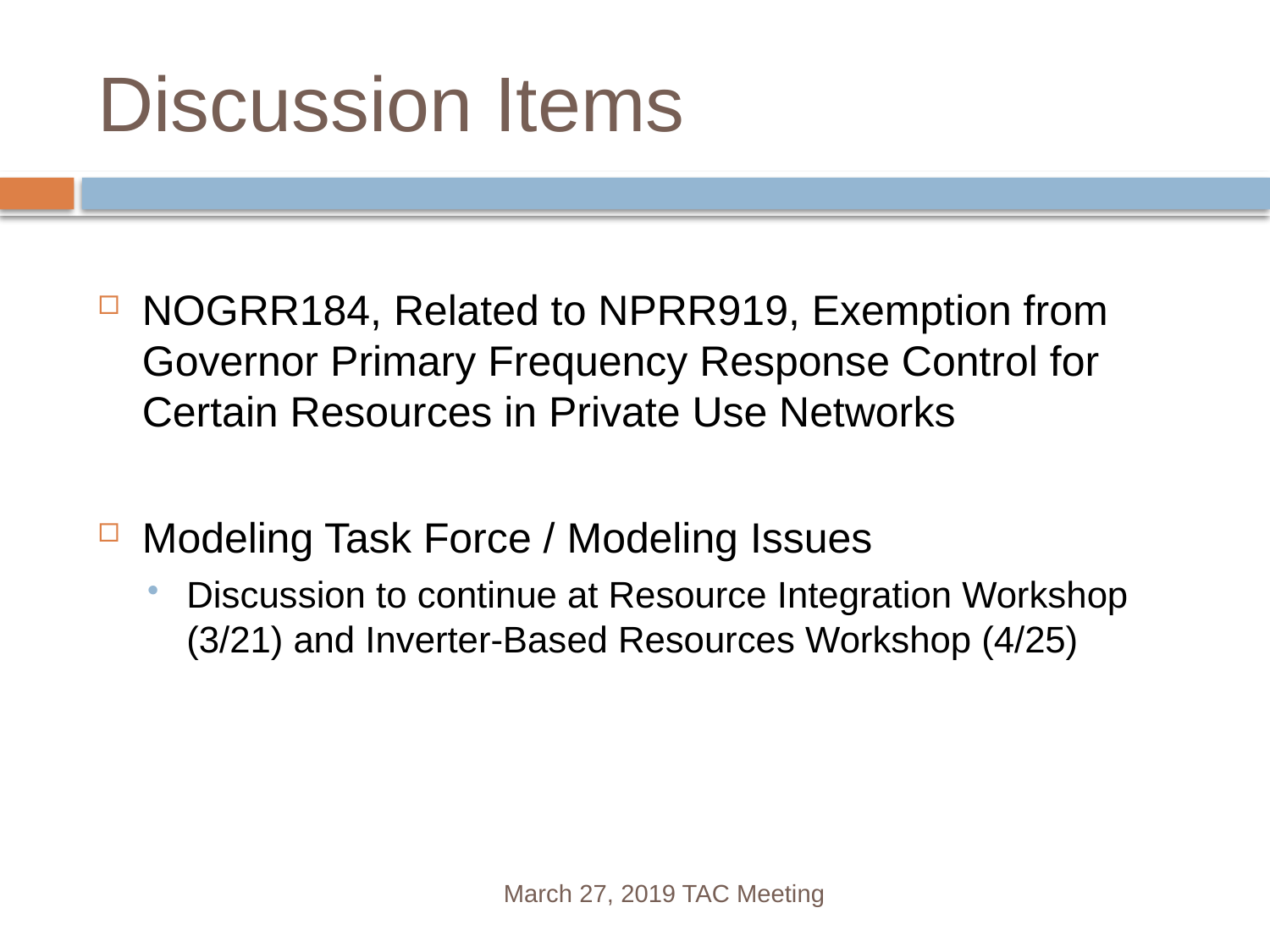

# Discussion Items

NOGRR184, Related to NPRR919, Exemption from Governor Primary Frequency Response Control for Certain Resources in Private Use Networks

Modeling Task Force / Modeling Issues
Discussion to continue at Resource Integration Workshop (3/21) and Inverter-Based Resources Workshop (4/25)
March 27, 2019 TAC Meeting